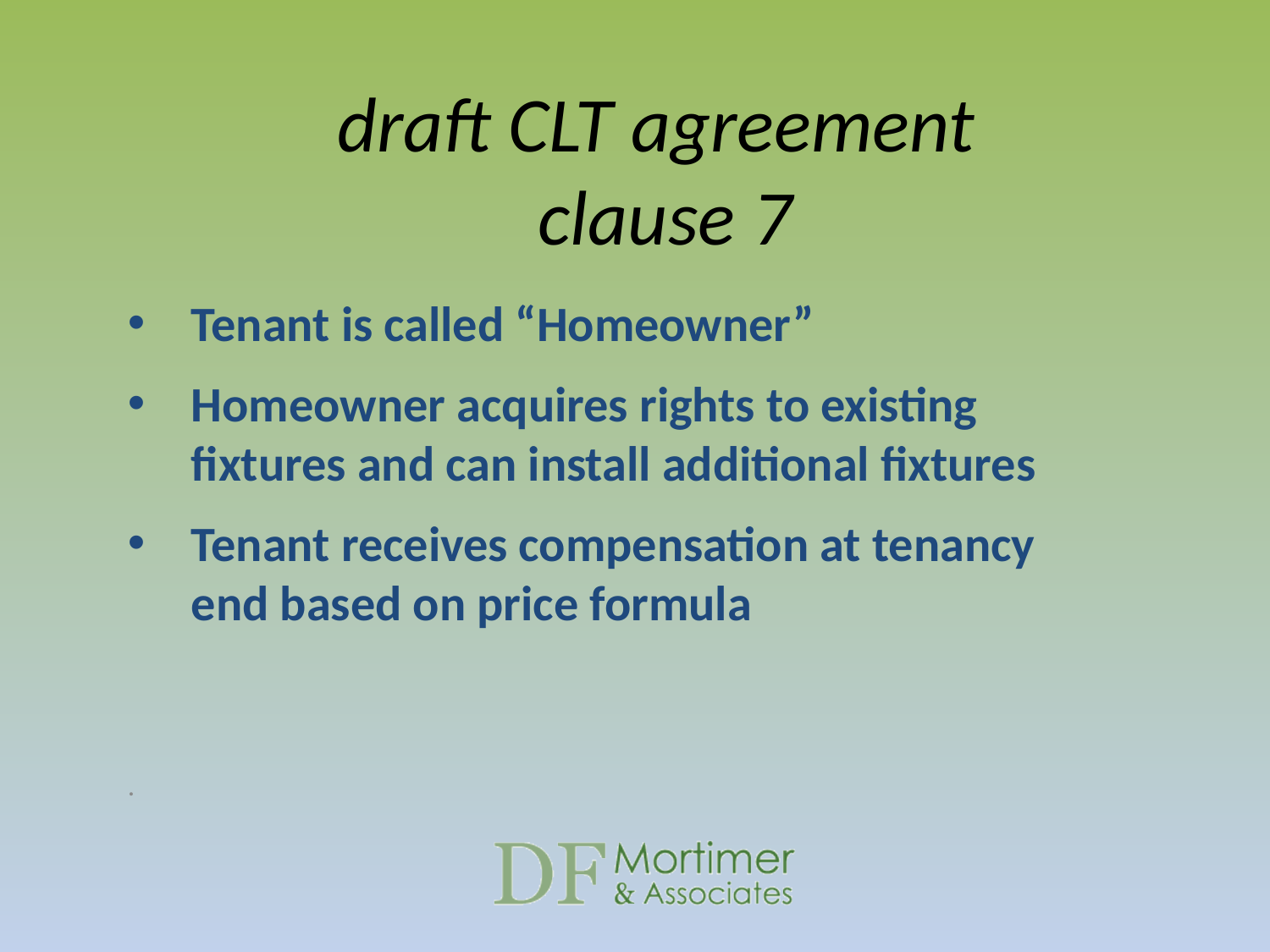

draft CLT agreement
clause 7
Tenant is called “Homeowner”
Homeowner acquires rights to existing fixtures and can install additional fixtures
Tenant receives compensation at tenancy end based on price formula

.